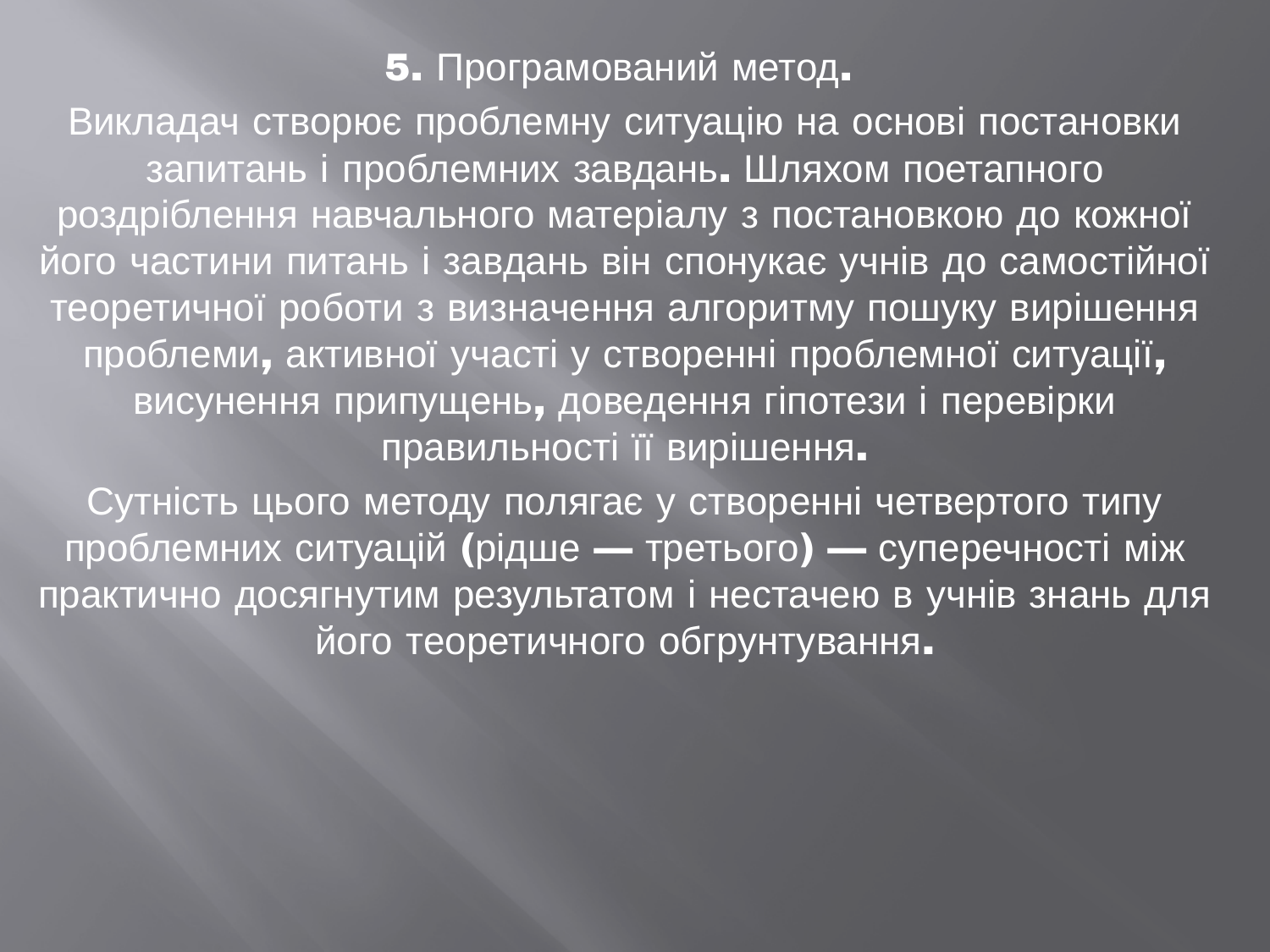

5. Програмований метод.
Викладач створює проблемну ситуацію на основі постановки запитань і проблемних завдань. Шляхом поетапного роздріблення навчального матеріалу з постановкою до кожної його частини питань і завдань він спонукає учнів до самостійної теоретичної роботи з визначення алгоритму пошуку вирішення проблеми, активної участі у створенні проблемної ситуації, висунення припущень, доведення гіпотези і перевірки правильності її вирішення.
Сутність цього методу полягає у створенні четвертого типу проблемних ситуацій (рідше — третього) — суперечності між практично досягнутим результатом і нестачею в учнів знань для його теоретичного обгрунтування.